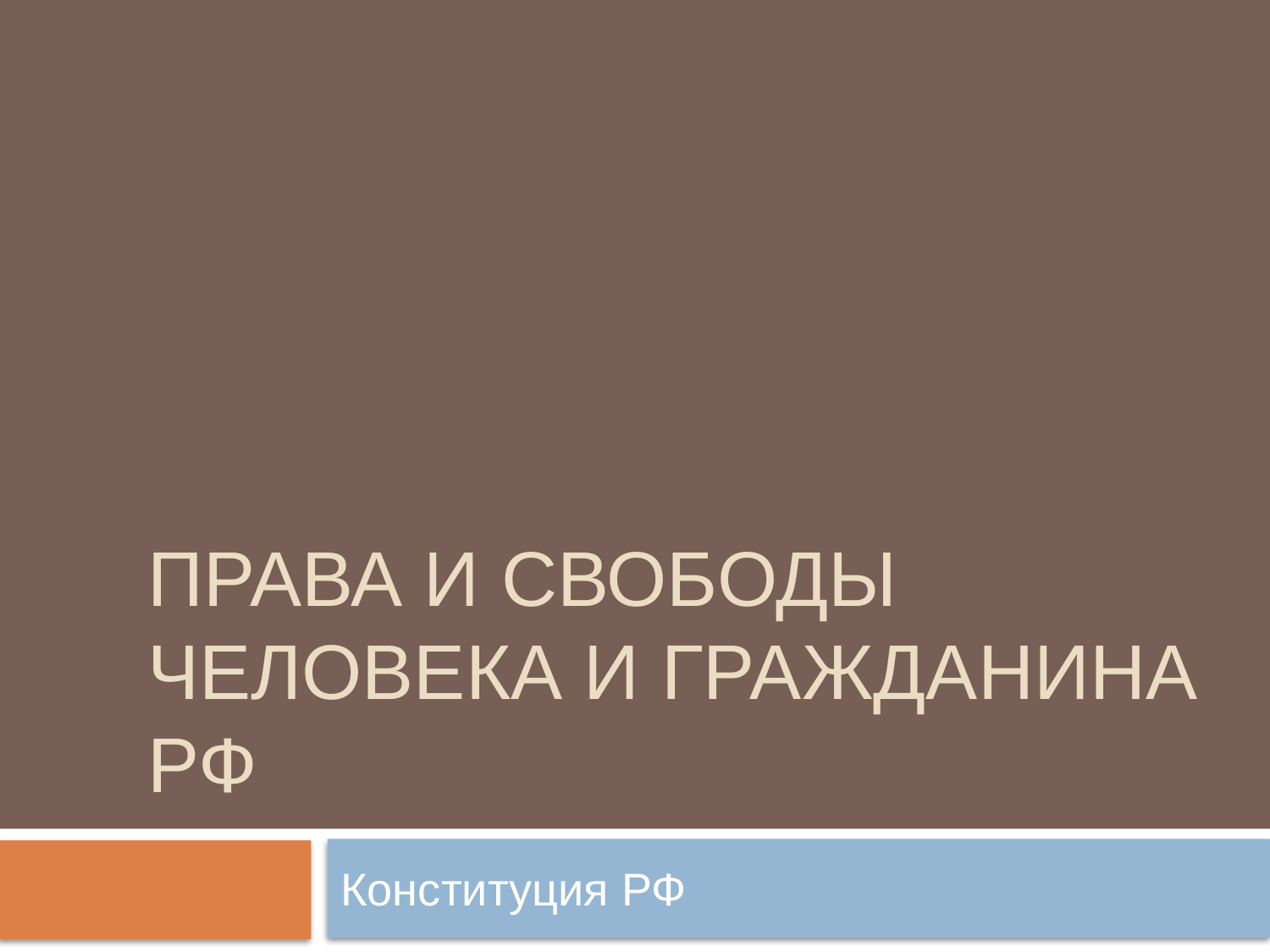

# Права и свободы человека и гражданина РФ
Конституция РФ